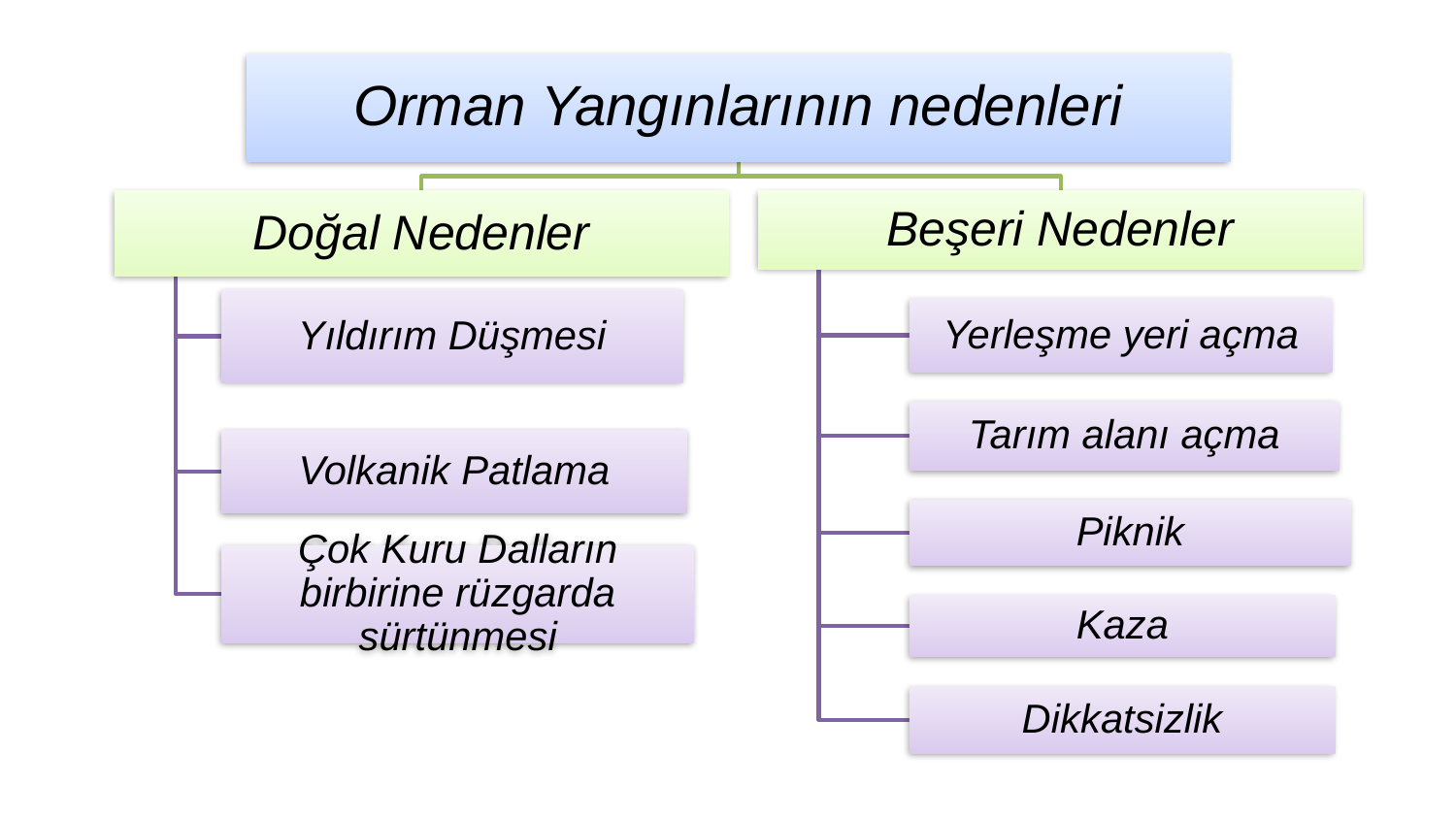

Orman Yangınlarının nedenleri
Doğal Nedenler
Yıldırım Düşmesi
Volkanik Patlama
Çok Kuru Dalların birbirine rüzgarda sürtünmesi
Beşeri Nedenler
Yerleşme yeri açma
Tarım alanı açma
Piknik
Kaza
Dikkatsizlik